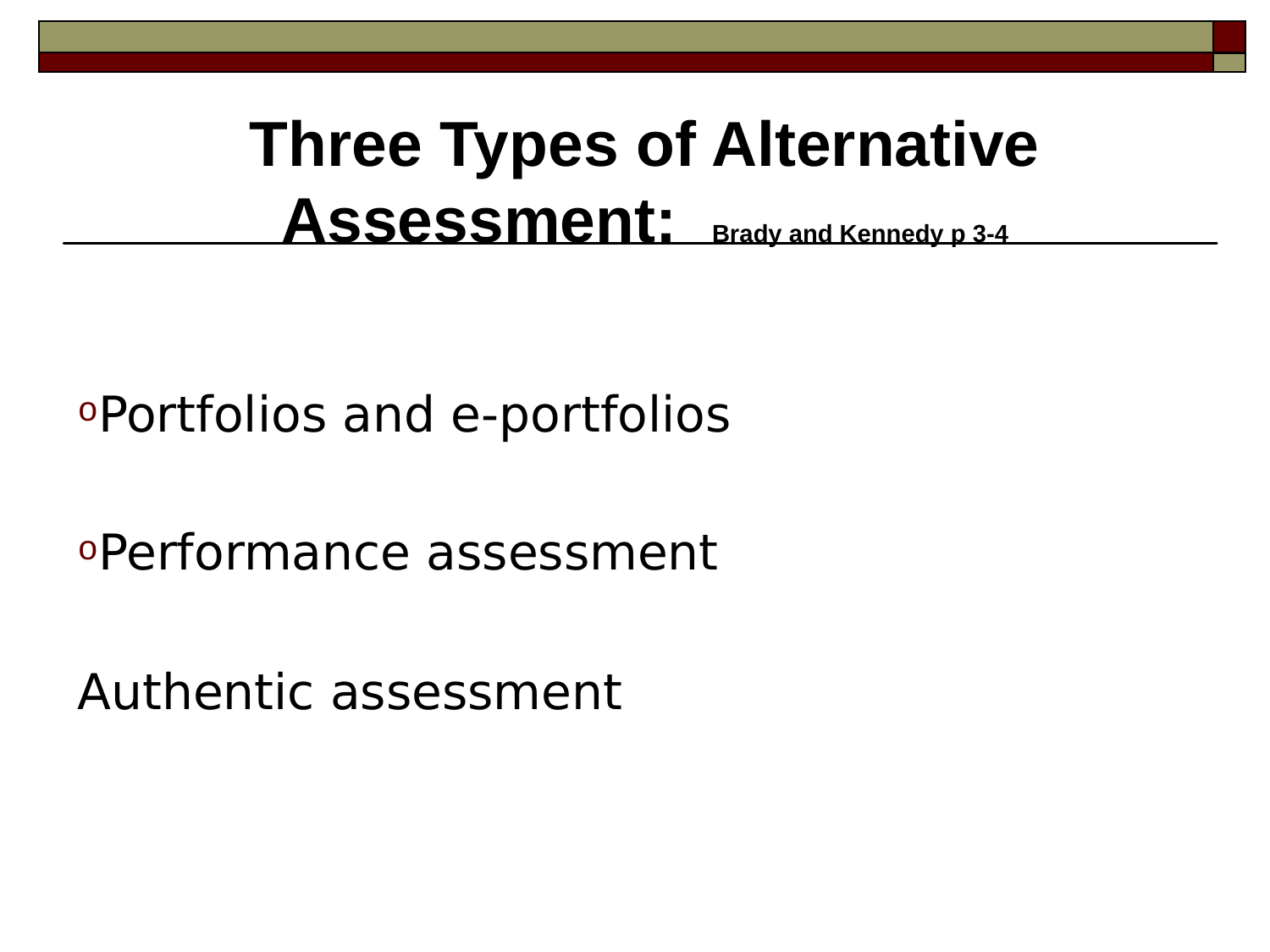

Three Types of Alternative Assessment:  Brady and Kennedy p 3-4
Portfolios and e-portfolios

Performance assessment

Authentic assessment